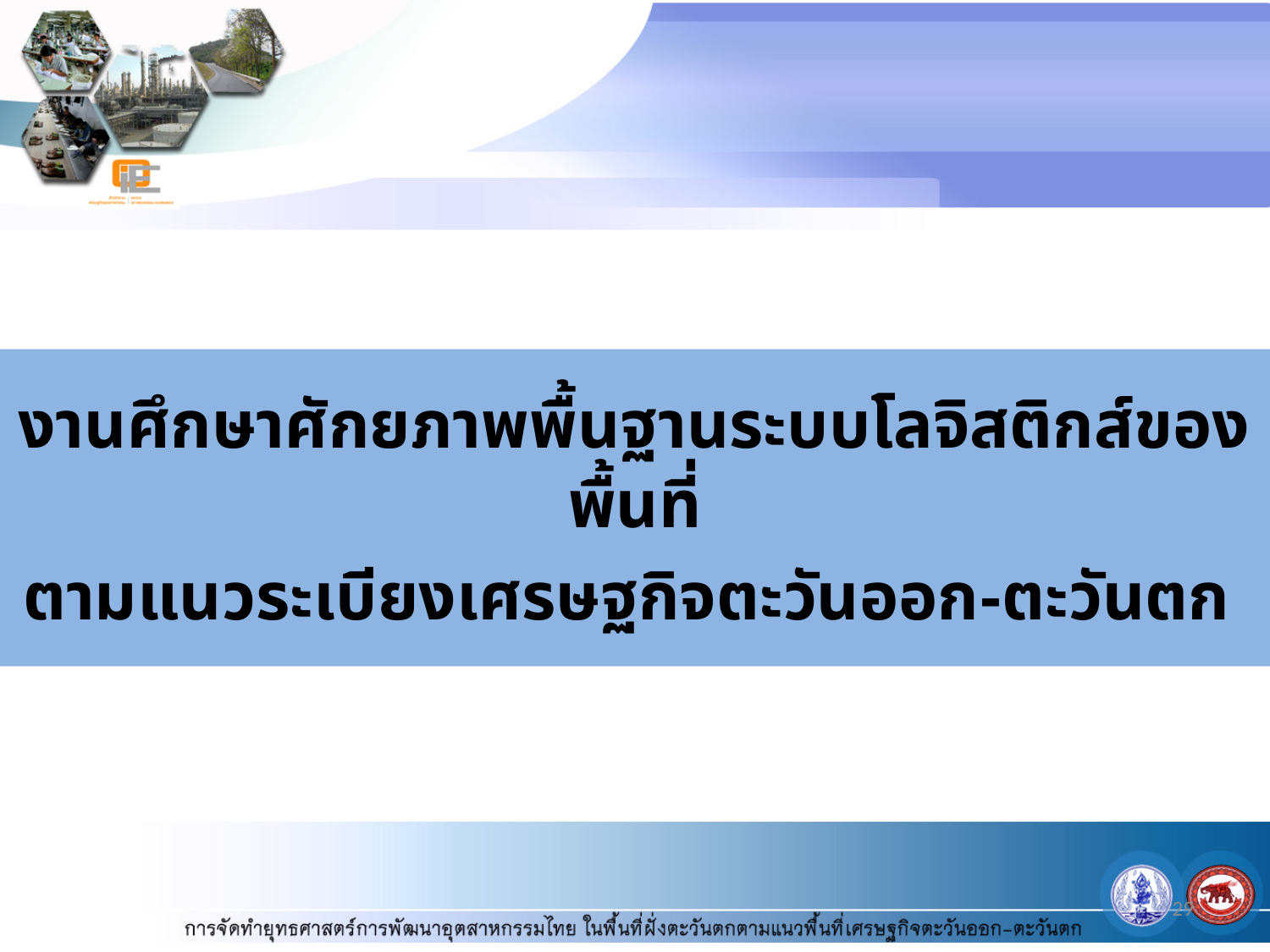

งานศึกษาศักยภาพพื้นฐานระบบโลจิสติกส์ของพื้นที่
ตามแนวระเบียงเศรษฐกิจตะวันออก-ตะวันตก
29